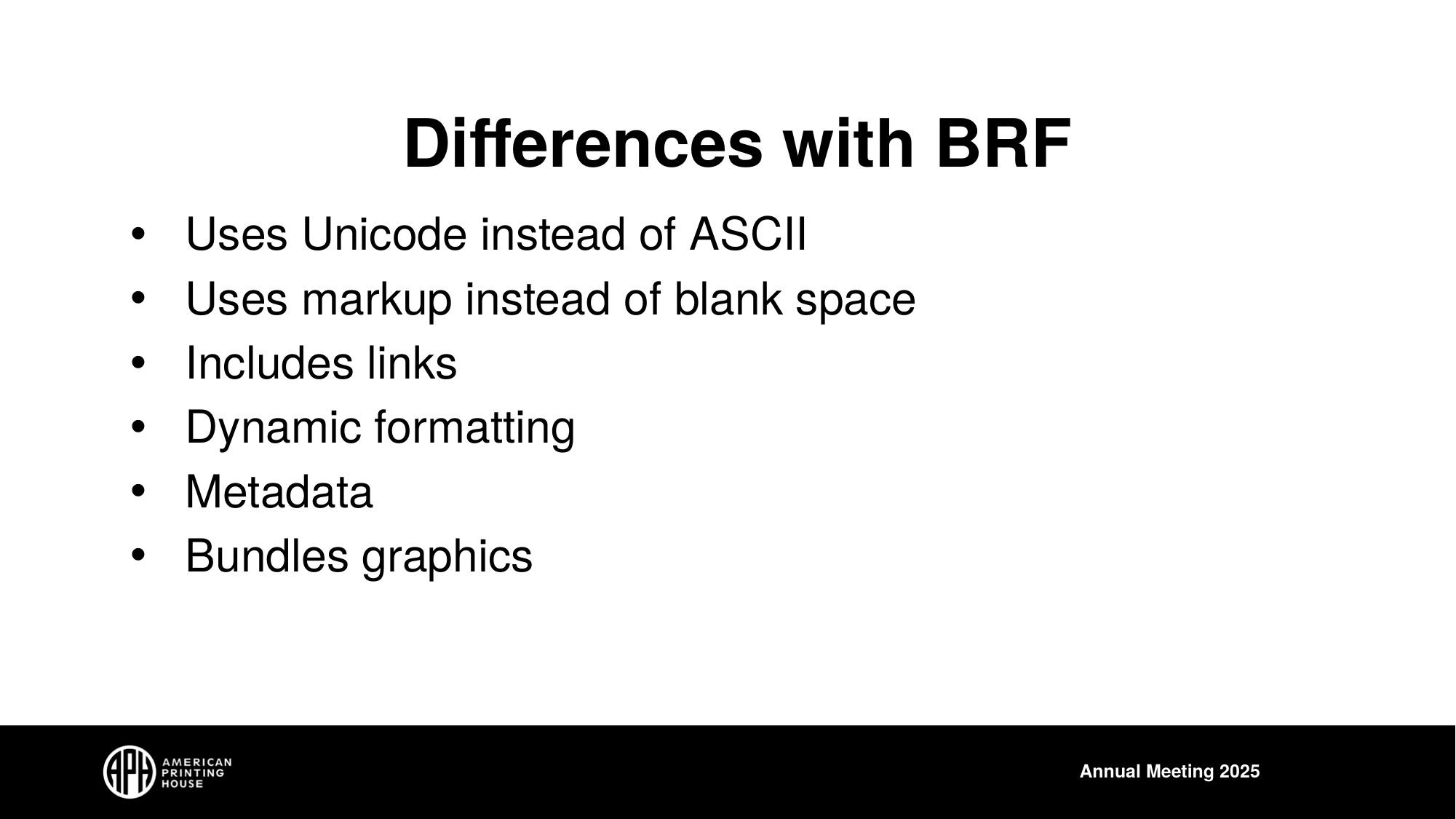

# Differences with BRF
Uses Unicode instead of ASCII
Uses markup instead of blank space
Includes links
Dynamic formatting
Metadata
Bundles graphics

Annual Meeting 2025